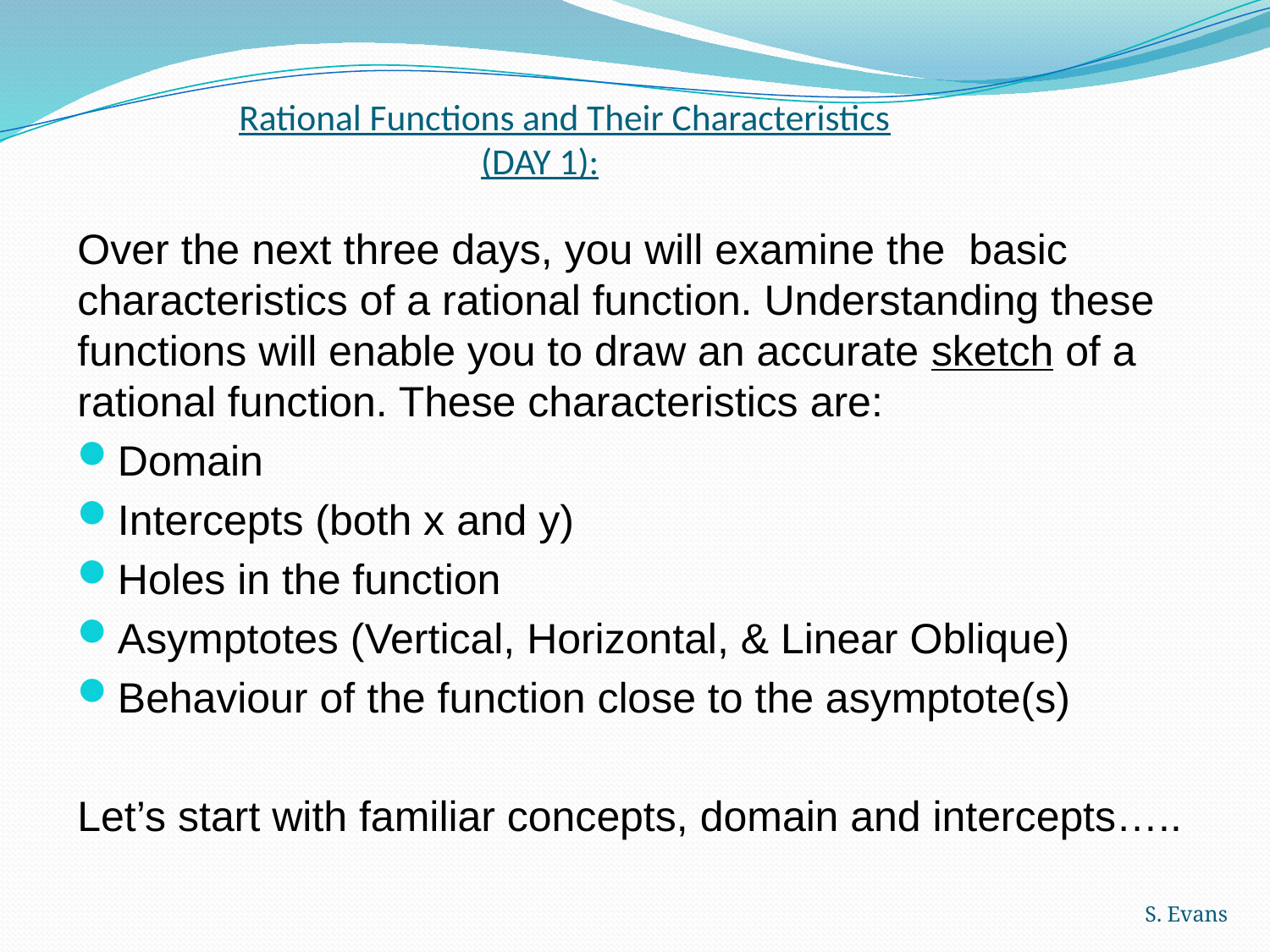

# Rational Functions and Their Characteristics (DAY 1):
Over the next three days, you will examine the  basic characteristics of a rational function. Understanding these functions will enable you to draw an accurate sketch of a rational function. These characteristics are:
Domain
Intercepts (both x and y)
Holes in the function
Asymptotes (Vertical, Horizontal, & Linear Oblique)
Behaviour of the function close to the asymptote(s)

Let’s start with familiar concepts, domain and intercepts…..

S. Evans